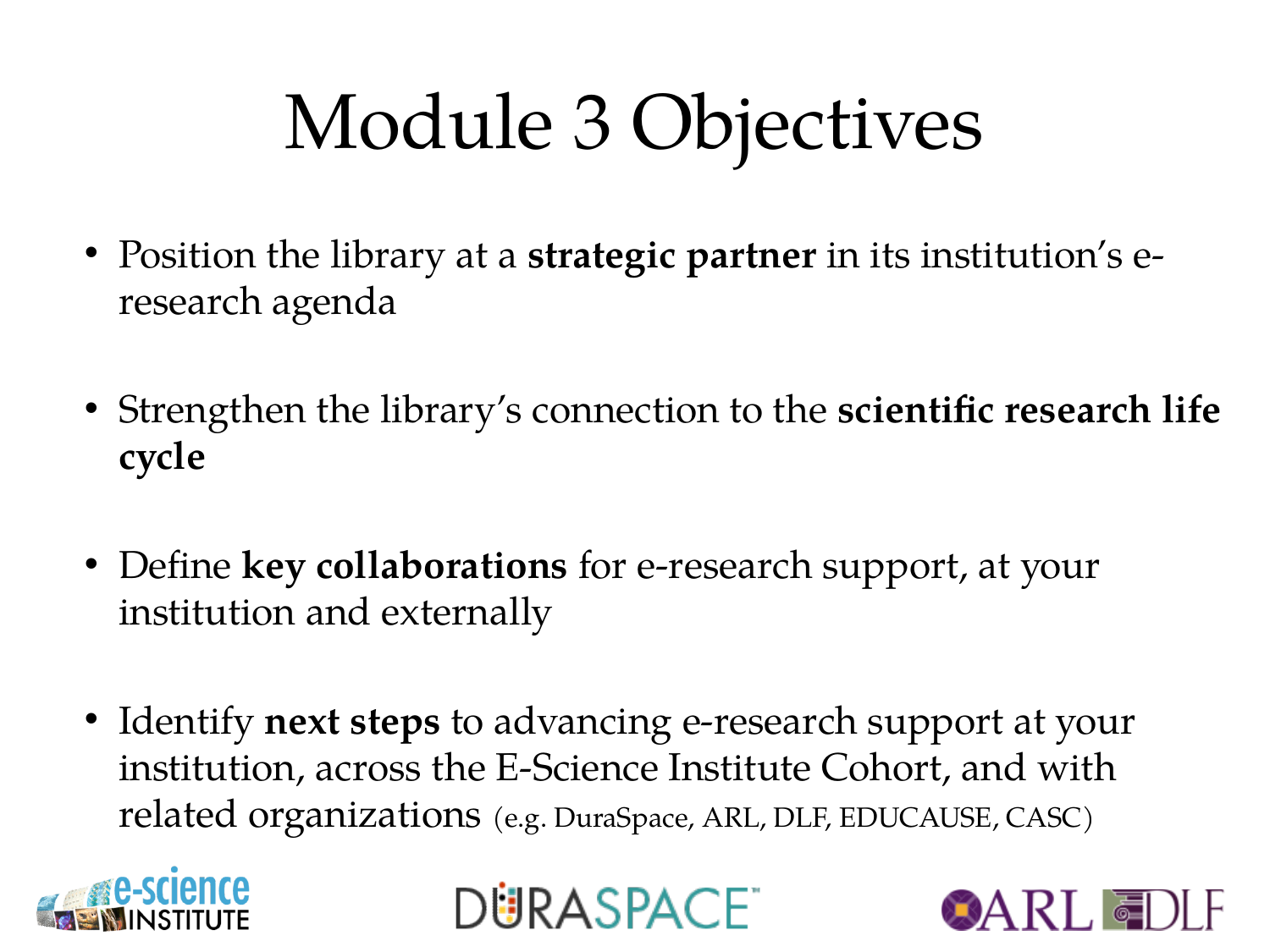

# Module 3 Objectives
Position the library at a strategic partner in its institution’s e-research agenda

Strengthen the library’s connection to the scientific research life cycle

Define key collaborations for e-research support, at your institution and externally

Identify next steps to advancing e-research support at your institution, across the E-Science Institute Cohort, and with related organizations (e.g. DuraSpace, ARL, DLF, EDUCAUSE, CASC)